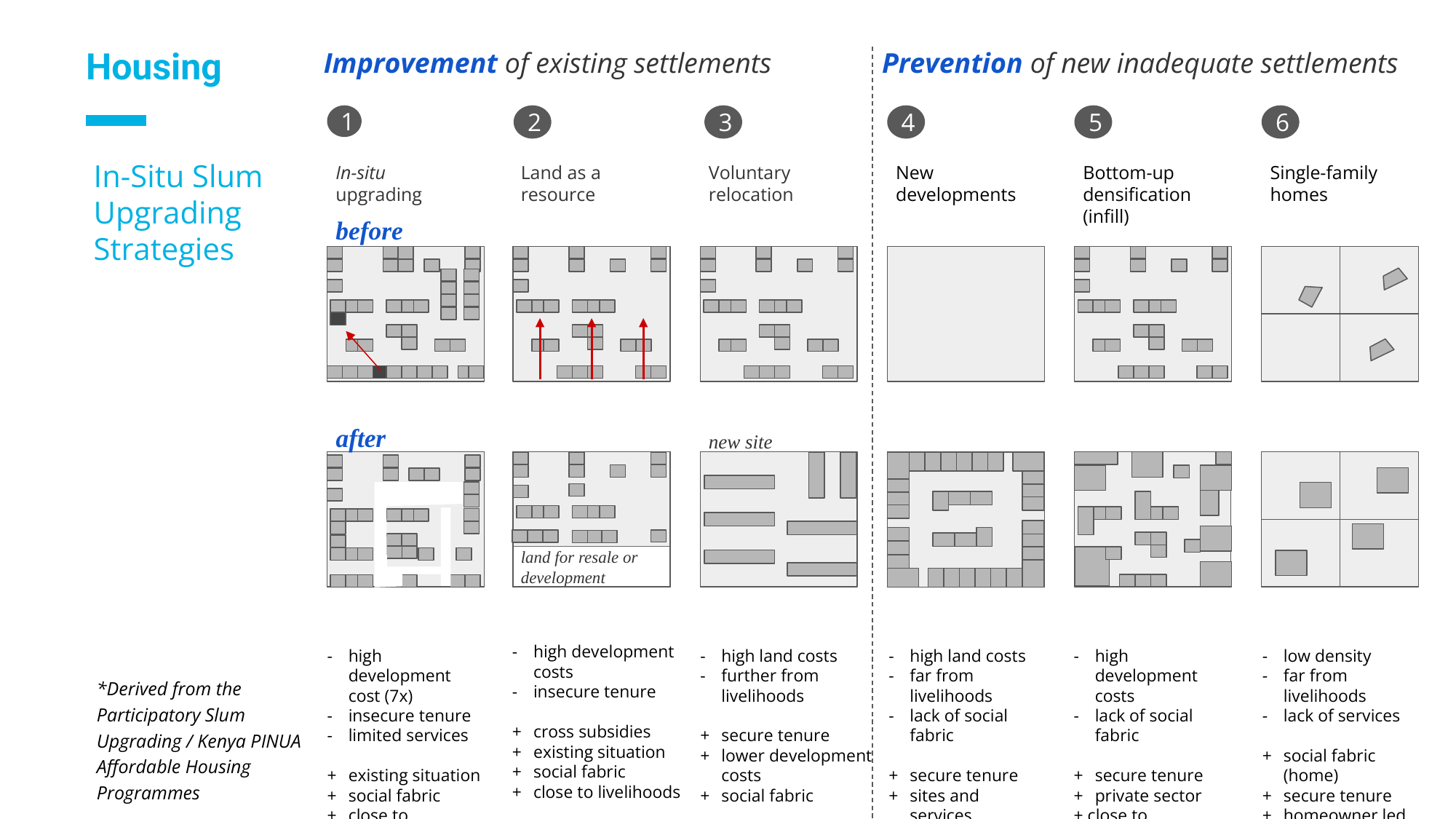

Housing
Improvement of existing settlements
Prevention of new inadequate settlements
1
2
3
4
5
6
In-Situ Slum Upgrading Strategies
In-situ upgrading
Land as a resource
Voluntary relocation
New developments
Bottom-up densification
(infill)
Single-family homes
before

after
new site

land for resale or development

-	high development costs
- 	insecure tenure

+	cross subsidies
+	existing situation
+	social fabric
+	close to livelihoods

-	high development cost (7x)
- 	insecure tenure
-	limited services

+	existing situation
+	social fabric
+	close to livelihoods
-	high land costs
- 	further from livelihoods

+	secure tenure
+	lower development costs
+	social fabric

-	high land costs
- 	far from livelihoods
-	lack of social fabric

+	secure tenure
+	sites and services
+	lower development costs

-	low density
- 	far from livelihoods
-	lack of services

+	social fabric (home)
+	secure tenure
+	homeowner led
+	incremental
-	high development costs
-	lack of social fabric

+	secure tenure
+	private sector
+ close to livelihoods
+	incremental, market driven
*Derived from the Participatory Slum Upgrading / Kenya PINUA Affordable Housing Programmes